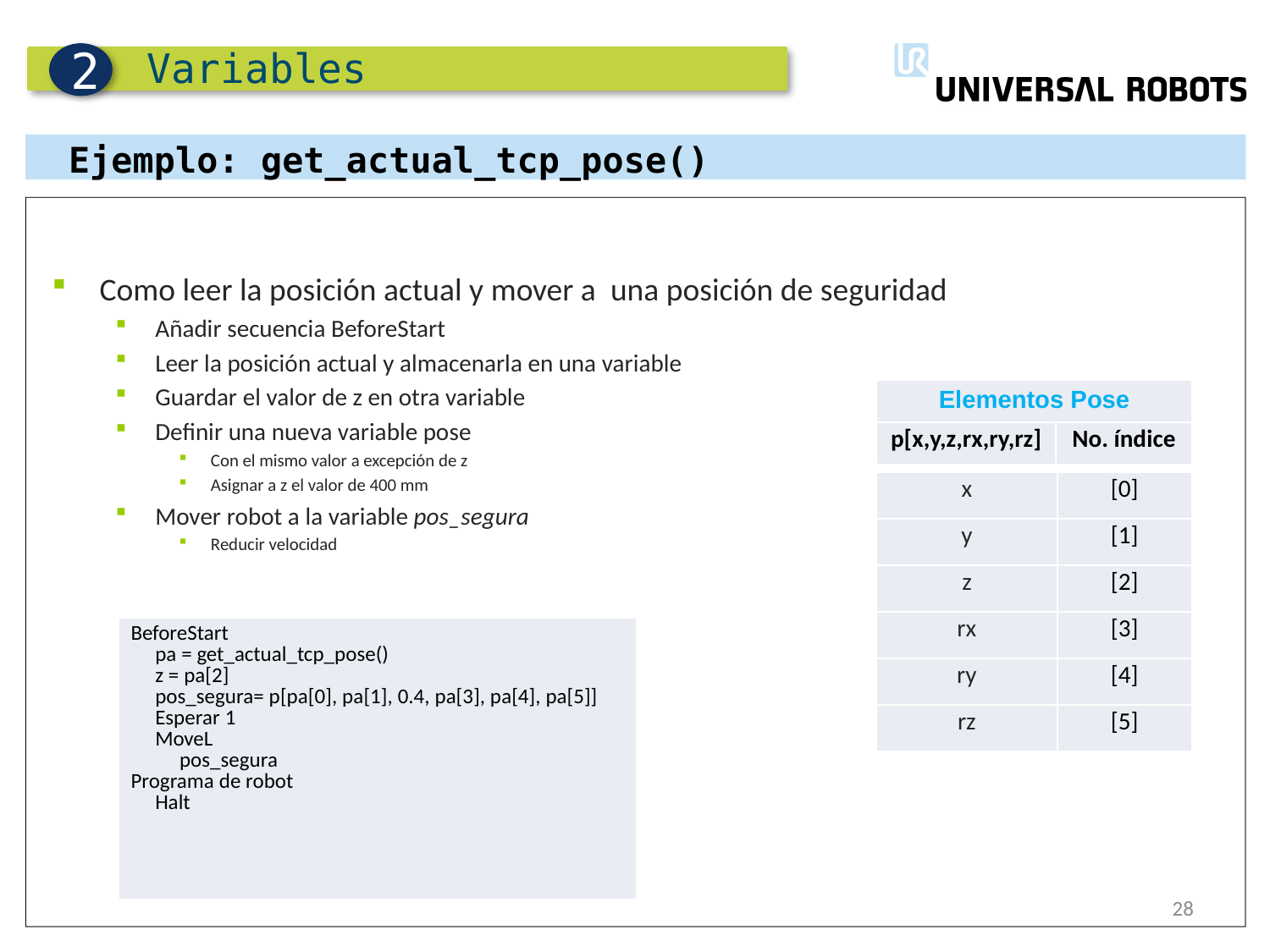

Variables

2
Ejemplo: get_actual_tcp_pose()

Como leer la posición actual y mover a  una posición de seguridad
Añadir secuencia BeforeStart
Leer la posición actual y almacenarla en una variable
Guardar el valor de z en otra variable
Definir una nueva variable pose
Con el mismo valor a excepción de z
Asignar a z el valor de 400 mm
Mover robot a la variable pos_segura
Reducir velocidad

| Elementos Pose |  |
| --- | --- |
| p[x,y,z,rx,ry,rz] | No. índice |
| x | [0] |
| --- | --- |
| y | [1] |
| z | [2] |
| rx | [3] |
| ry | [4] |
| rz | [5] |
| BeforeStart pa = get\_actual\_tcp\_pose() z = pa[2] pos\_segura= p[pa[0], pa[1], 0.4, pa[3], pa[4], pa[5]] Esperar 1 MoveL pos\_segura Programa de robot Halt |
| --- |
28